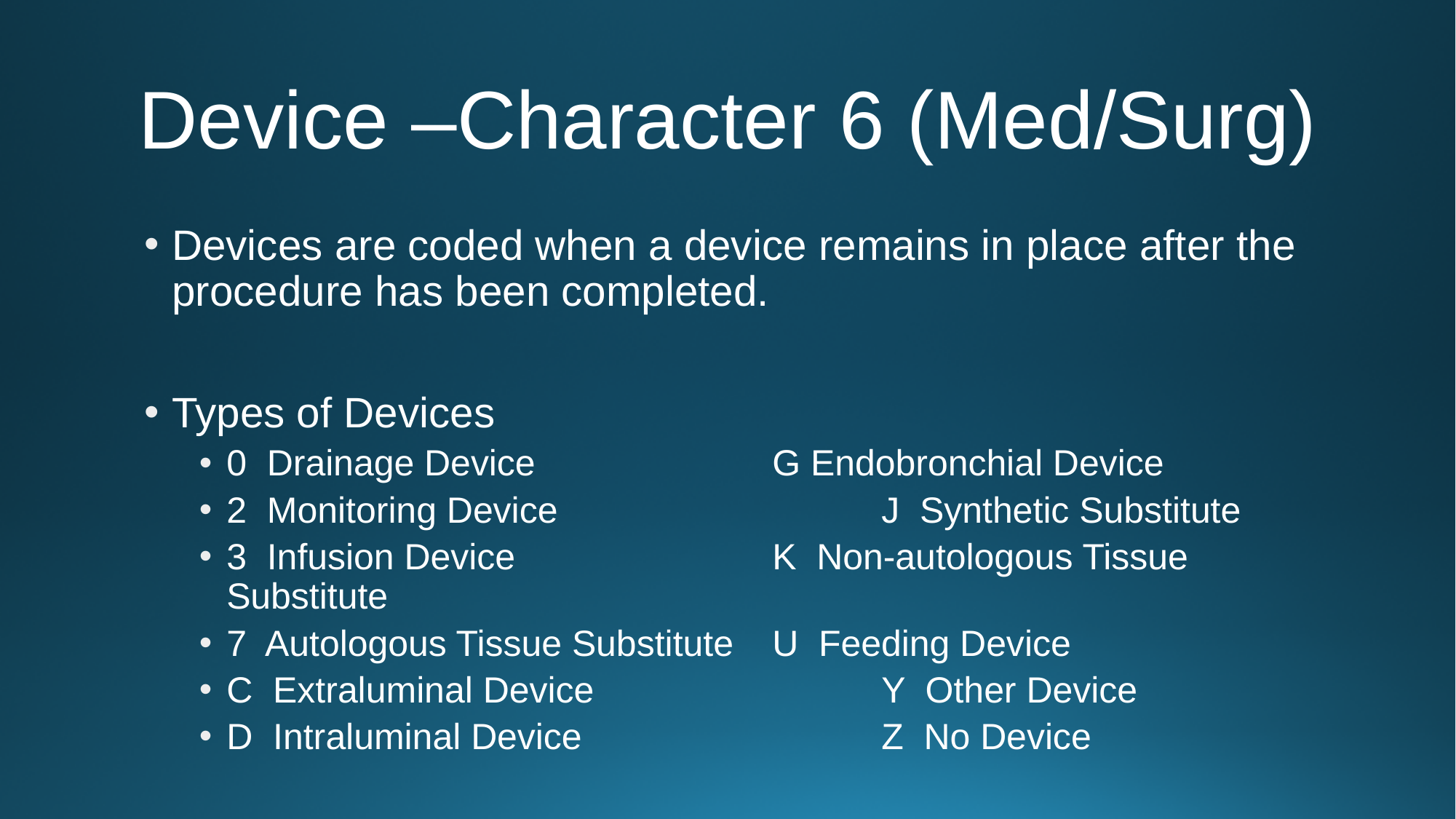

# Device –Character 6 (Med/Surg)
Devices are coded when a device remains in place after the procedure has been completed.

Types of Devices
0  Drainage Device			G Endobronchial Device
2  Monitoring Device			J  Synthetic Substitute
3  Infusion Device			K  Non-autologous Tissue Substitute
7  Autologous Tissue Substitute	U  Feeding Device
C  Extraluminal Device			Y  Other Device
D  Intraluminal Device			Z  No Device